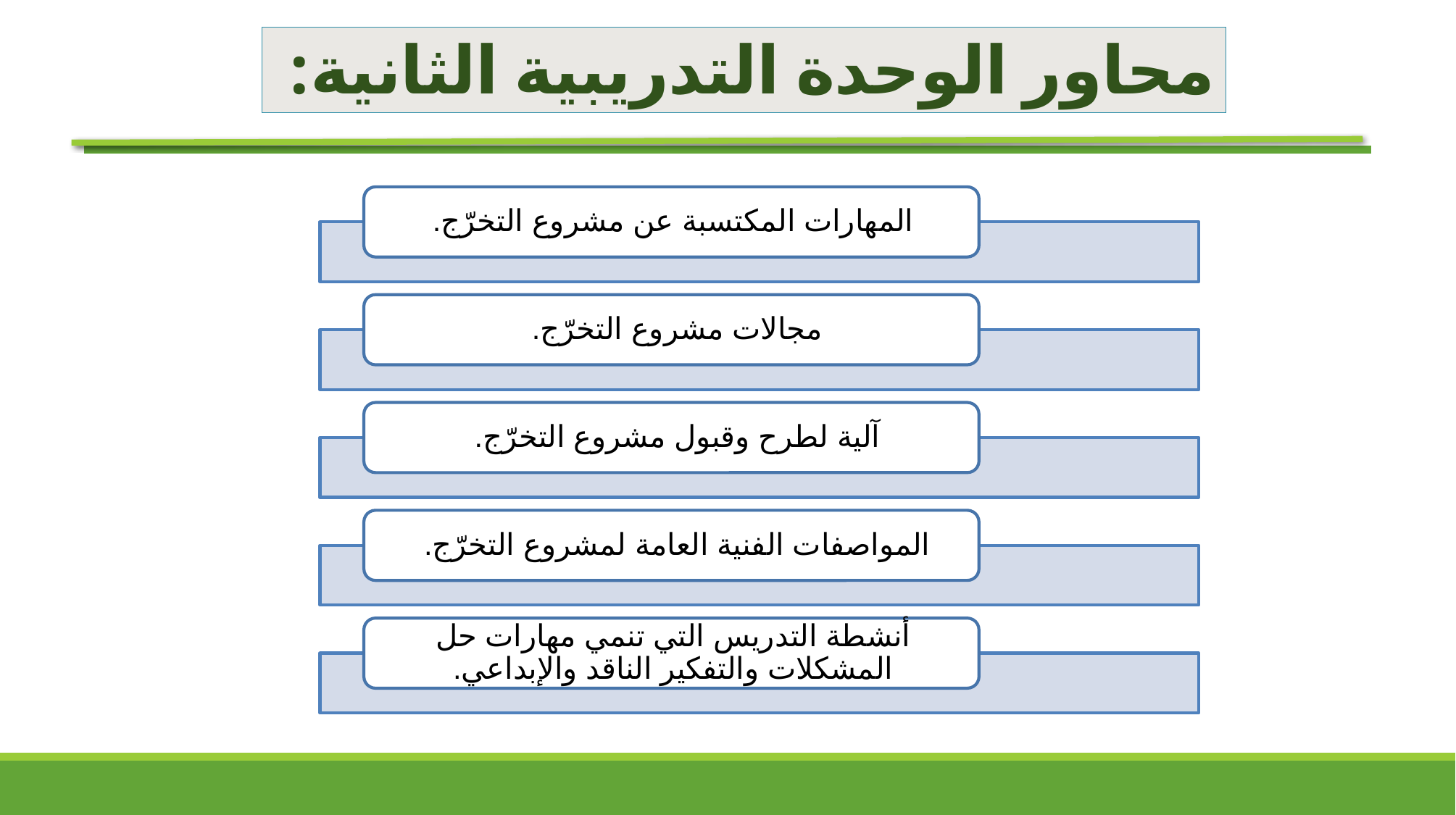

# محاور الوحدة التدريبية الثانية:
المهارات المكتسبة عن مشروع التخرّج.
مجالات مشروع التخرّج.
آلية لطرح وقبول مشروع التخرّج.
المواصفات الفنية العامة لمشروع التخرّج.
أنشطة التدريس التي تنمي مهارات حل المشكلات والتفكير الناقد والإبداعي.